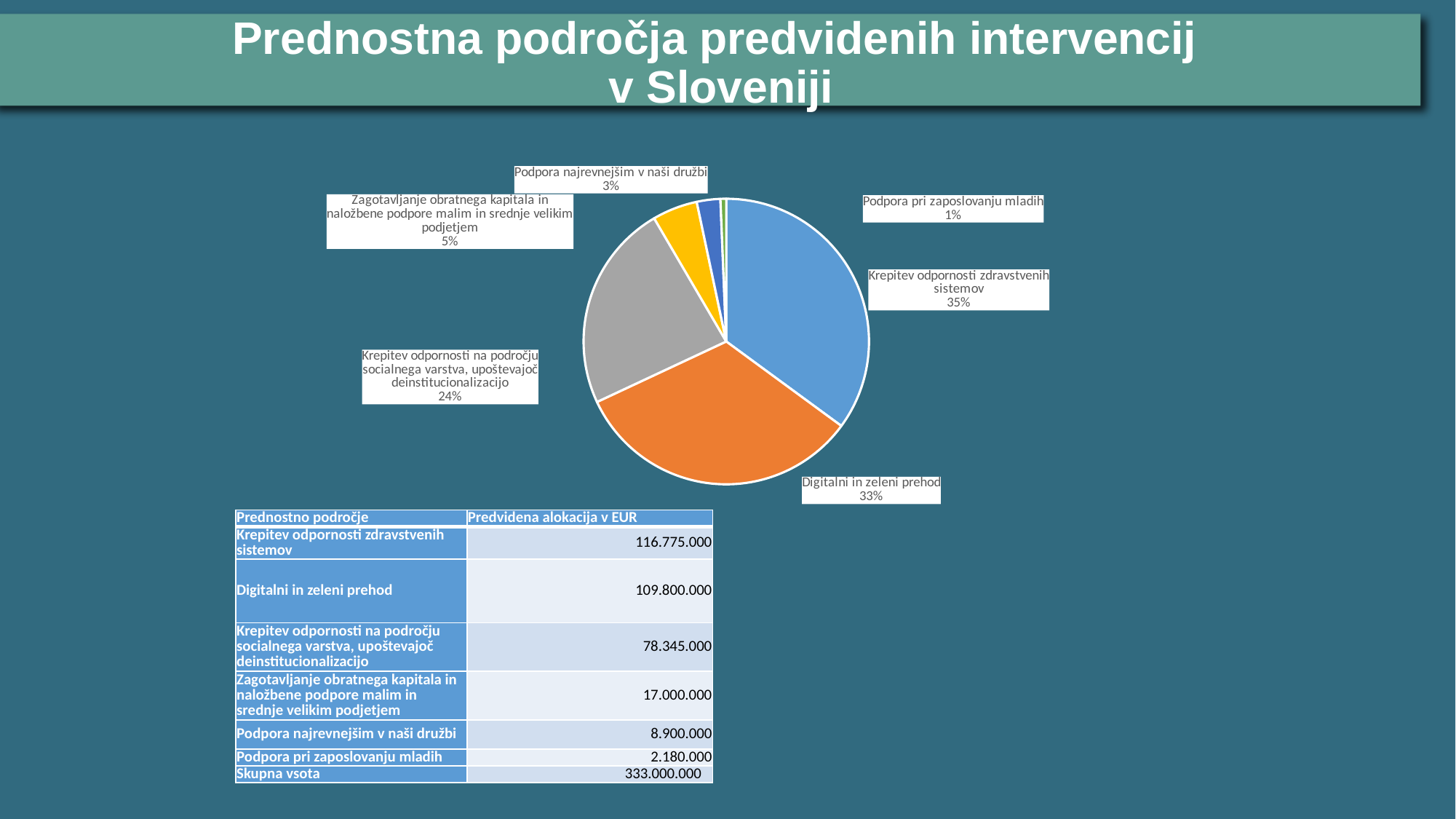

Prednostna področja predvidenih intervencij
v Sloveniji

### Chart

| Category | % vseh sredstev React-EU |
|---|---|
| Krepitev odpornosti zdravstvenih sistemov | 0.3506756756756757 |
| Digitalni in zeleni prehod | 0.32972972972972975 |
| Krepitev odpornosti na področju socialnega varstva, upoštevajoč deinstitucionalizacijo | 0.23527027027027028 |
| Zagotavljanje obratnega kapitala in naložbene podpore malim in srednje velikim podjetjem | 0.05105105105105105 |
| Podpora najrevnejšim v naši družbi | 0.026726726726726727 |
| Podpora pri zaposlovanju mladih | 0.006546546546546546 |

| Prednostno področje | Predvidena alokacija v EUR |
| --- | --- |
| Krepitev odpornosti zdravstvenih sistemov | 116.775.000 |
| Digitalni in zeleni prehod | 109.800.000 |
| Krepitev odpornosti na področju socialnega varstva, upoštevajoč deinstitucionalizacijo | 78.345.000 |
| Zagotavljanje obratnega kapitala in naložbene podpore malim in srednje velikim podjetjem | 17.000.000 |
| Podpora najrevnejšim v naši družbi | 8.900.000 |
| Podpora pri zaposlovanju mladih | 2.180.000 |
| Skupna vsota | 333.000.000 |